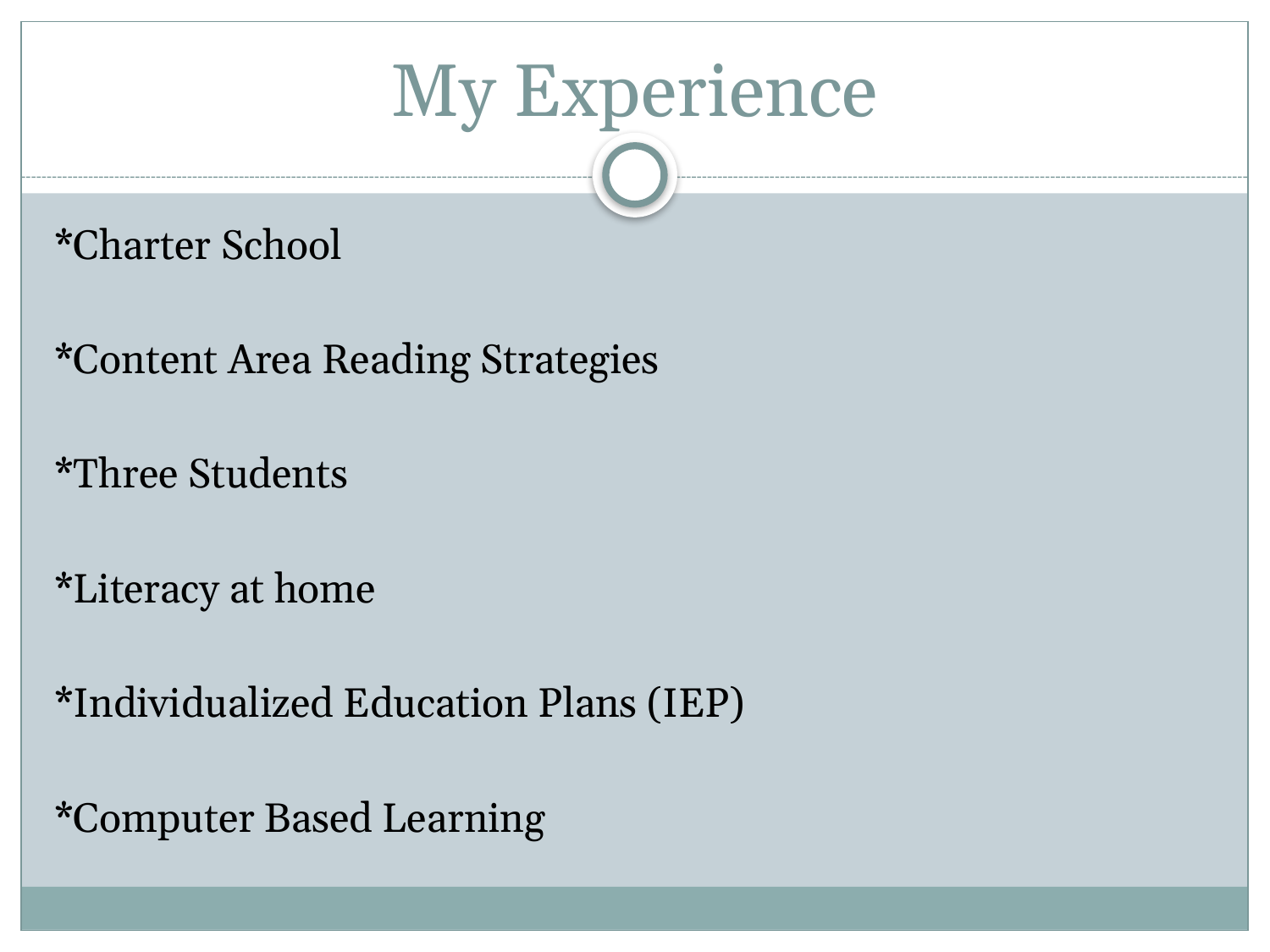

# My Experience
*Charter School

*Content Area Reading Strategies

*Three Students

*Literacy at home

*Individualized Education Plans (IEP)

*Computer Based Learning